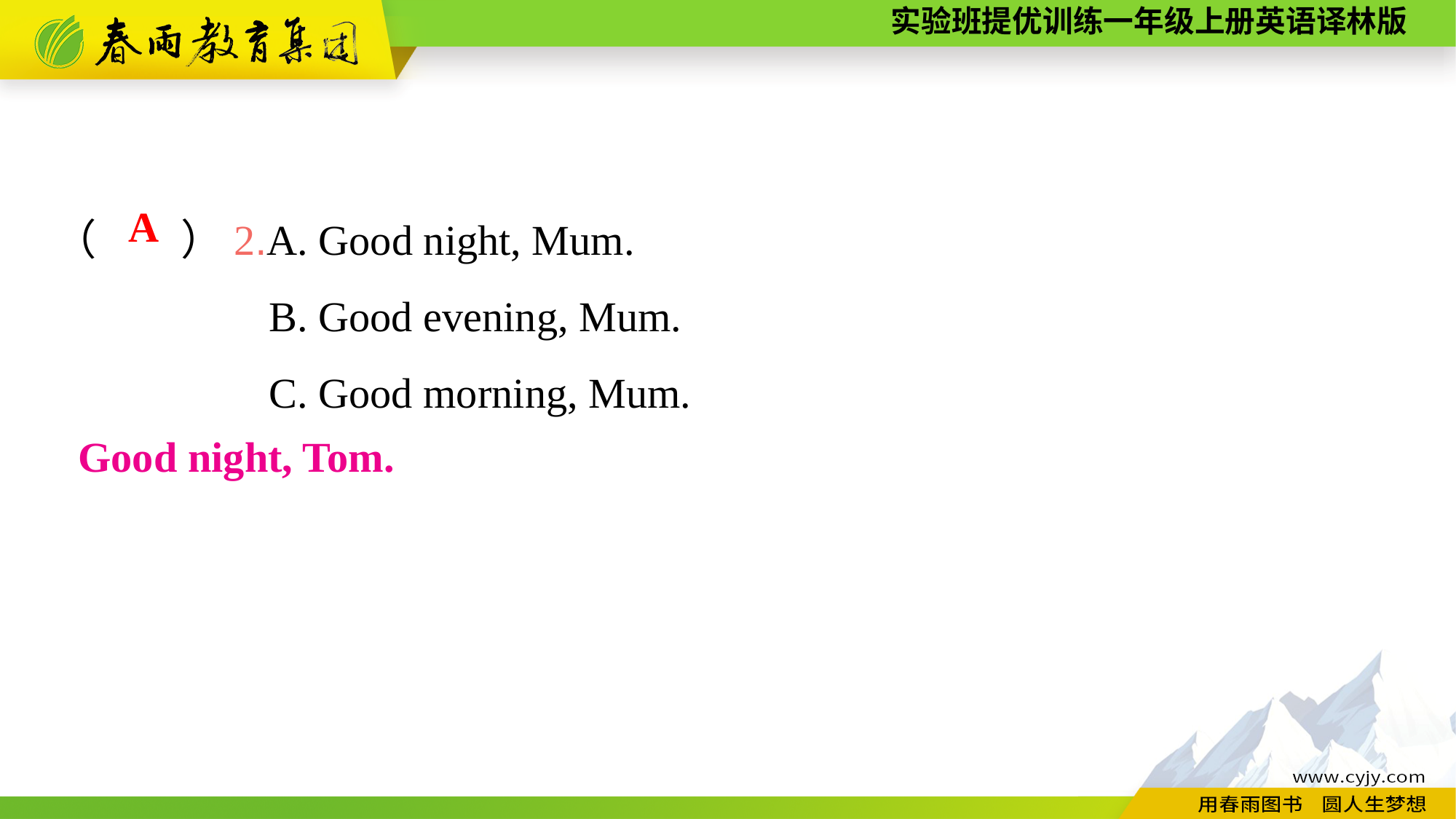

（　　）2.A. Good night, Mum.
B. Good evening, Mum.
C. Good morning, Mum.
A
Good night, Tom.